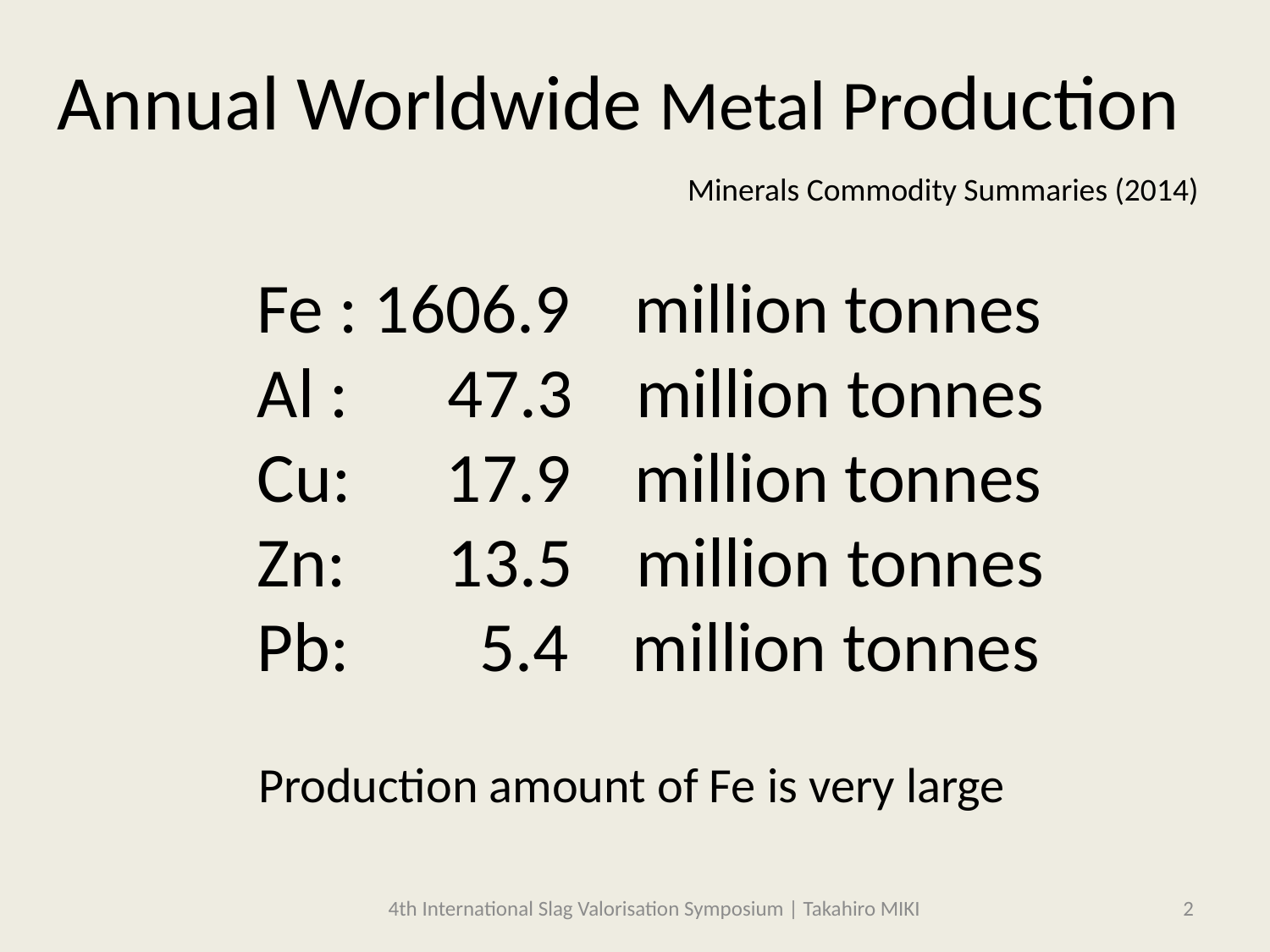

Annual Worldwide Metal Production
Minerals Commodity Summaries (2014)
Fe : 1606.9    million tonnes
Al :  	    47.3    million tonnes
Cu:      17.9    million tonnes
Zn:	    13.5    million tonnes
Pb:	      5.4    million tonnes
Production amount of Fe is very large
4th International Slag Valorisation Symposium | Takahiro MIKI
2